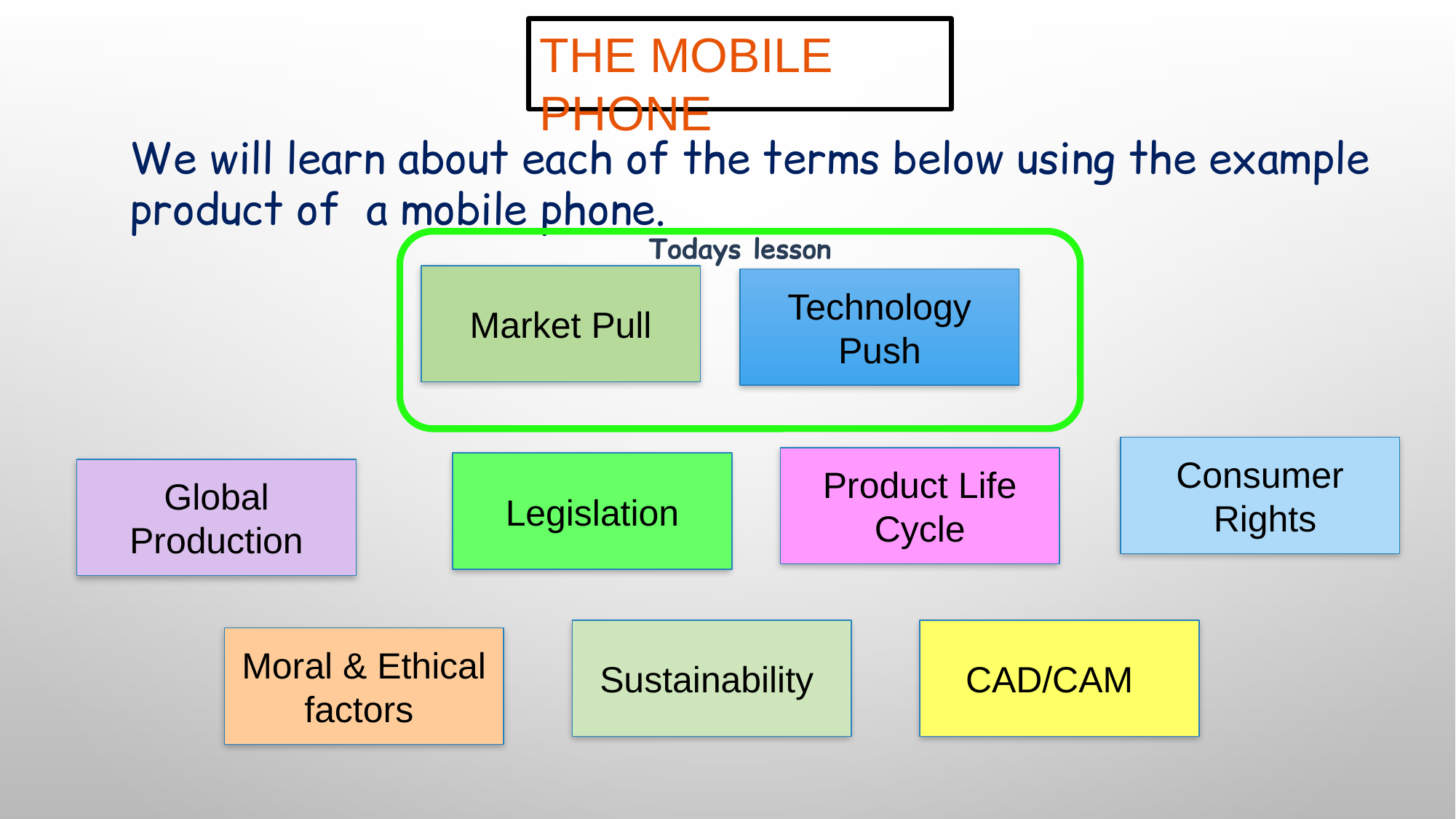

The Mobile Phone
We will learn about each of the terms below using the example product of  a mobile phone.
Todays lesson

Market Pull
Technology Push
Consumer
 Rights
Product Life Cycle
Legislation
Global Production
CAD/CAM
Sustainability
Moral & Ethical factors